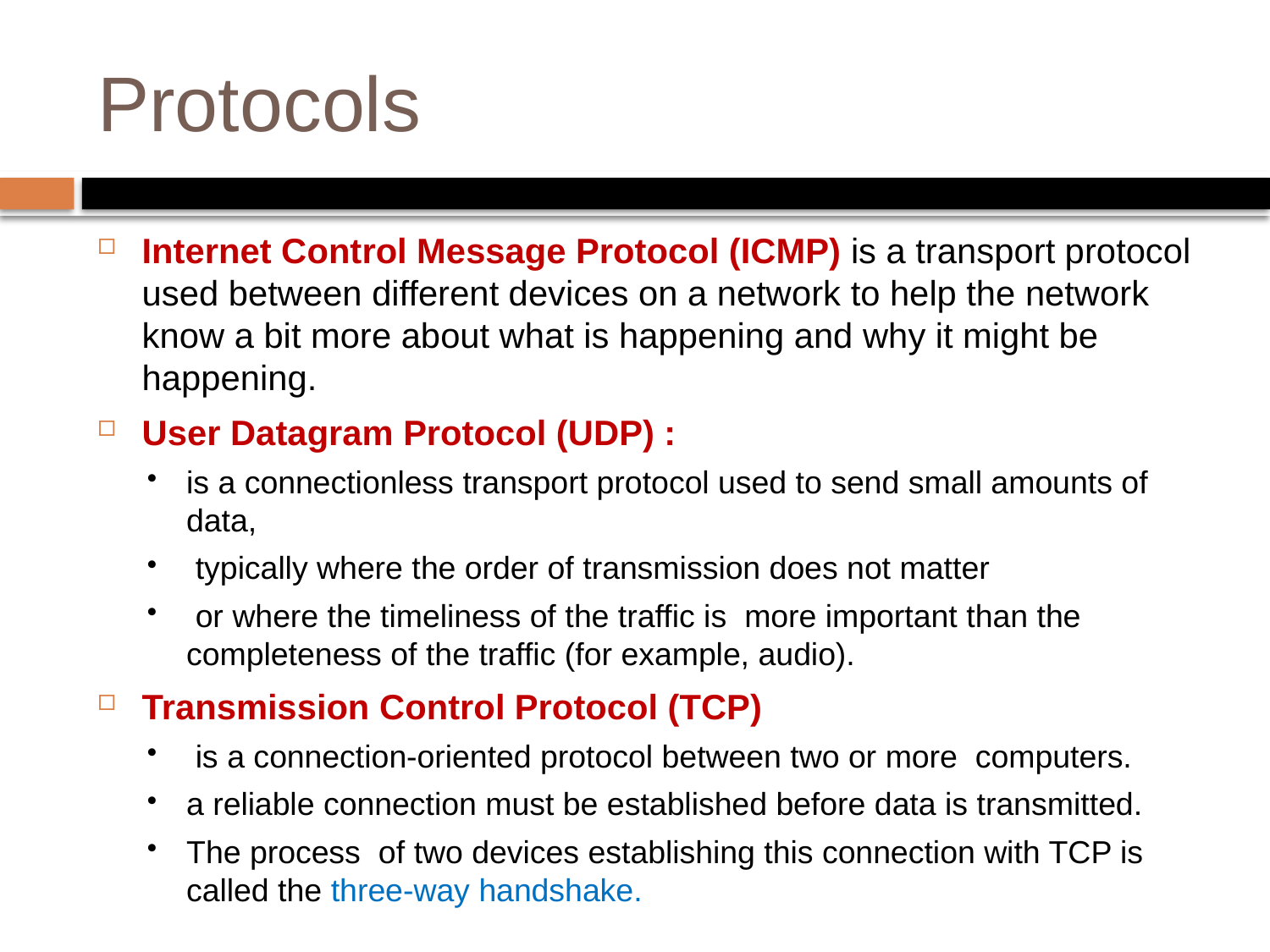

# Protocols
Internet Control Message Protocol (ICMP) is a transport protocol used between different devices on a network to help the network know a bit more about what is happening and why it might be happening.
User Datagram Protocol (UDP) :
is a connectionless transport protocol used to send small amounts of  data,
 typically where the order of transmission does not matter
 or where the timeliness of the traffic is  more important than the completeness of the traffic (for example, audio).
Transmission Control Protocol (TCP)
 is a connection-oriented protocol between two or more  computers.
a reliable connection must be established before data is transmitted.
The process  of two devices establishing this connection with TCP is called the three-way handshake.